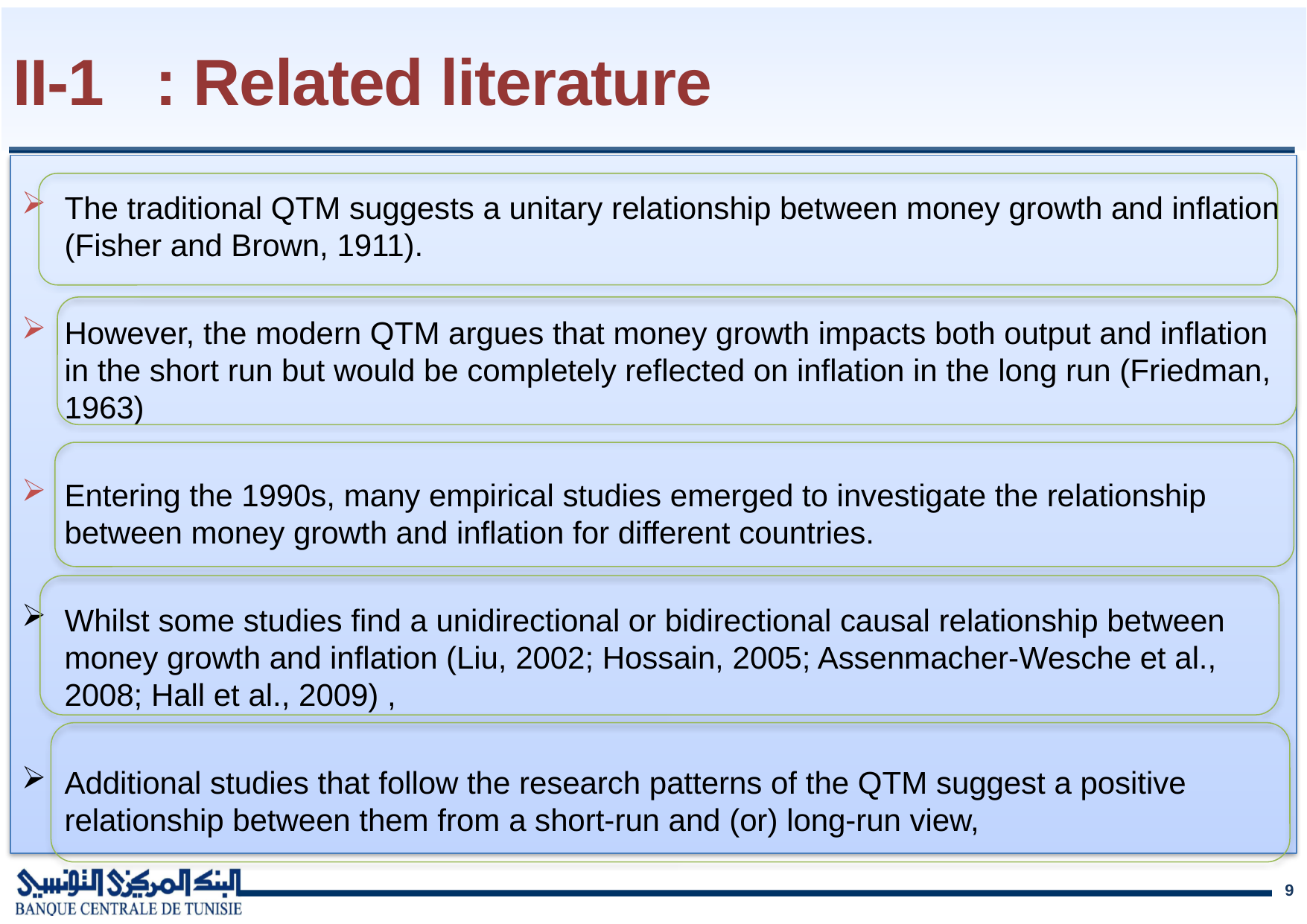

# II-1   : Related literature

The traditional QTM suggests a unitary relationship between money growth and inflation (Fisher and Brown, 1911).

However, the modern QTM argues that money growth impacts both output and inflation in the short run but would be completely reflected on inflation in the long run (Friedman, 1963)

Entering the 1990s, many empirical studies emerged to investigate the relationship between money growth and inflation for different countries.

Whilst some studies find a unidirectional or bidirectional causal relationship between money growth and inflation (Liu, 2002; Hossain, 2005; Assenmacher-Wesche et al., 2008; Hall et al., 2009) ,

Additional studies that follow the research patterns of the QTM suggest a positive relationship between them from a short-run and (or) long-run view,

9